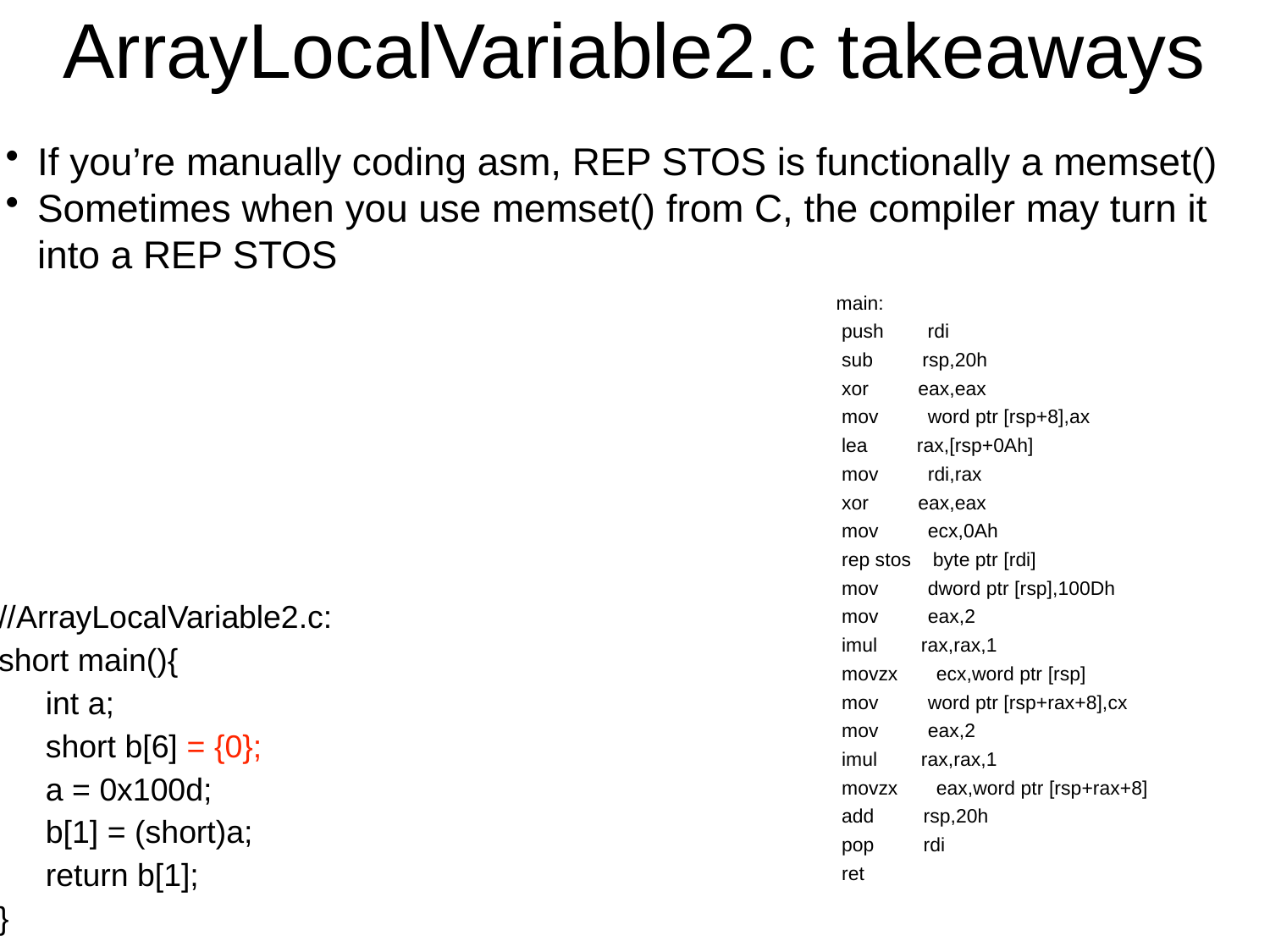

ArrayLocalVariable2.c takeaways
If you’re manually coding asm, REP STOS is functionally a memset()
Sometimes when you use memset() from C, the compiler may turn it into a REP STOS
main:
 push        rdi
 sub         rsp,20h
 xor         eax,eax
 mov         word ptr [rsp+8],ax
 lea         rax,[rsp+0Ah]
 mov         rdi,rax
 xor         eax,eax
 mov         ecx,0Ah
 rep stos    byte ptr [rdi]
 mov         dword ptr [rsp],100Dh
 mov         eax,2
 imul        rax,rax,1
 movzx       ecx,word ptr [rsp]
 mov         word ptr [rsp+rax+8],cx
 mov         eax,2
 imul        rax,rax,1
 movzx       eax,word ptr [rsp+rax+8]
 add         rsp,20h
 pop         rdi
 ret
//ArrayLocalVariable2.c:
short main(){
	int a;
	short b[6] = {0};
	a = 0x100d;
	b[1] = (short)a;
	return b[1];
}